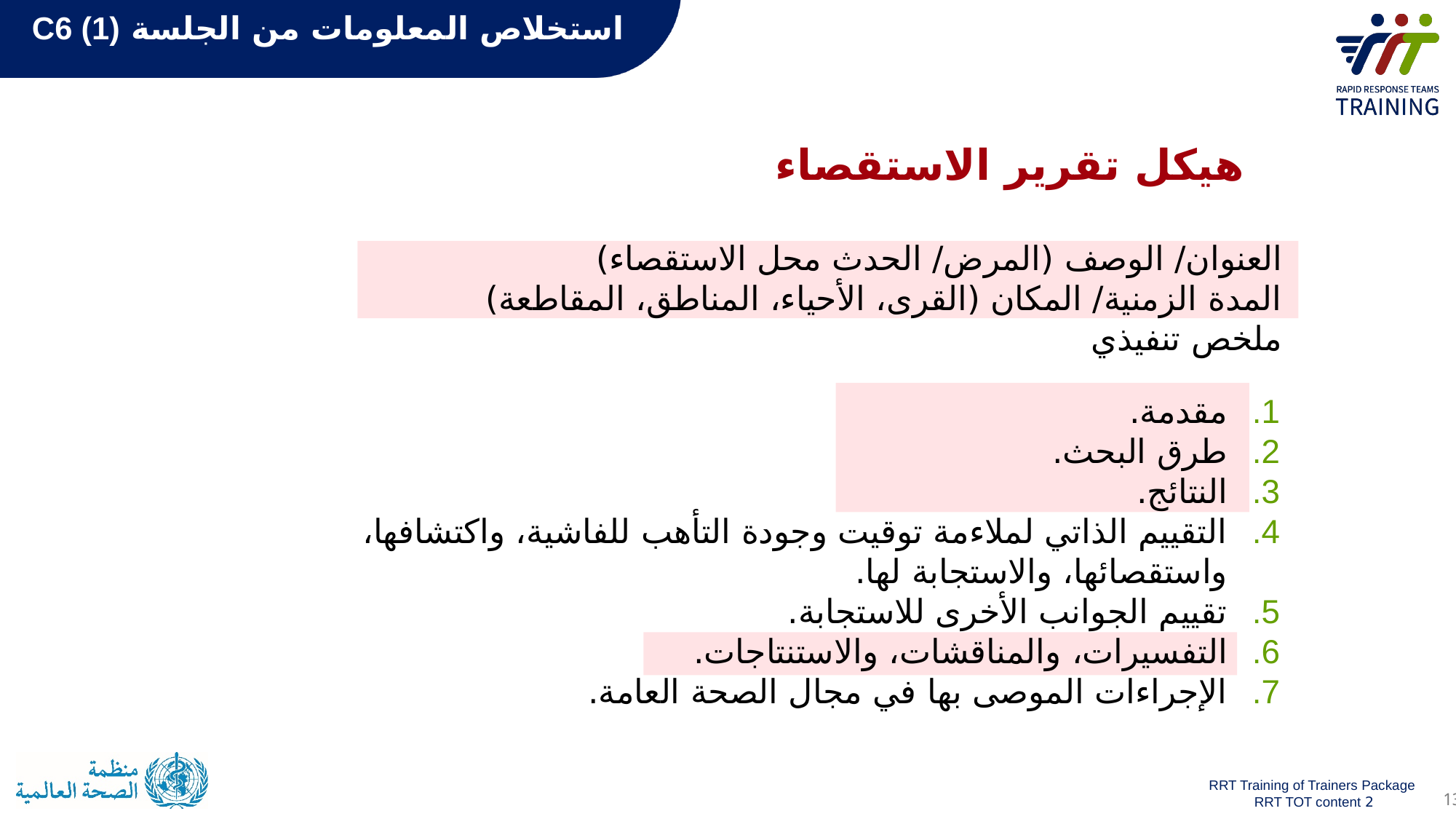

استخلاص المعلومات من الجلسة C6 (1)
هيكل تقرير الاستقصاء

العنوان/ الوصف (المرض/ الحدث محل الاستقصاء)
المدة الزمنية/ المكان (القرى، الأحياء، المناطق، المقاطعة)
ملخص تنفيذي

مقدمة.
طرق البحث.
النتائج.
التقييم الذاتي لملاءمة توقيت وجودة التأهب للفاشية، واكتشافها، واستقصائها، والاستجابة لها.
تقييم الجوانب الأخرى للاستجابة.
التفسيرات، والمناقشات، والاستنتاجات.
الإجراءات الموصى بها في مجال الصحة العامة.